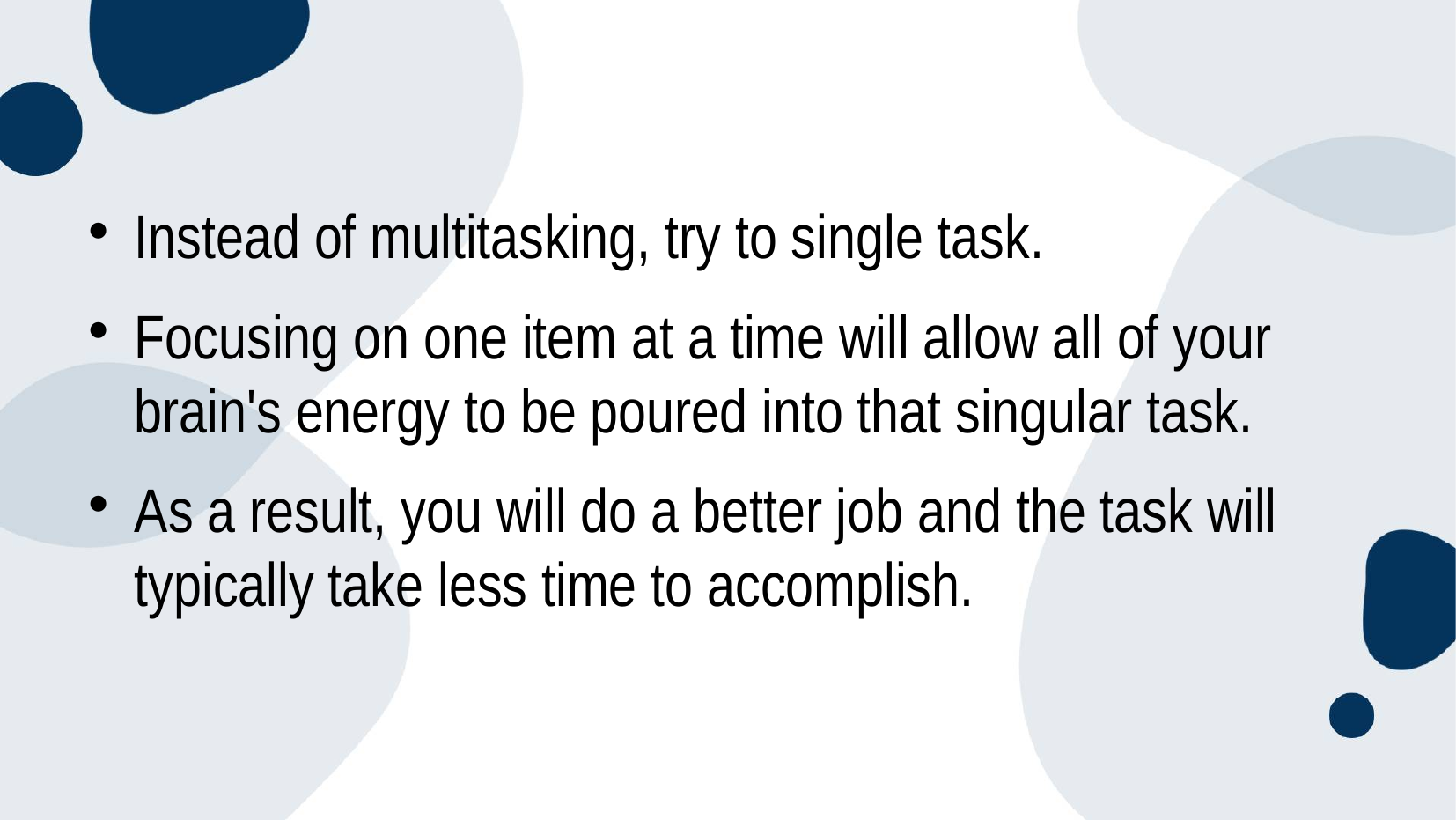

Instead of multitasking, try to single task.
Focusing on one item at a time will allow all of your brain's energy to be poured into that singular task.
As a result, you will do a better job and the task will typically take less time to accomplish.